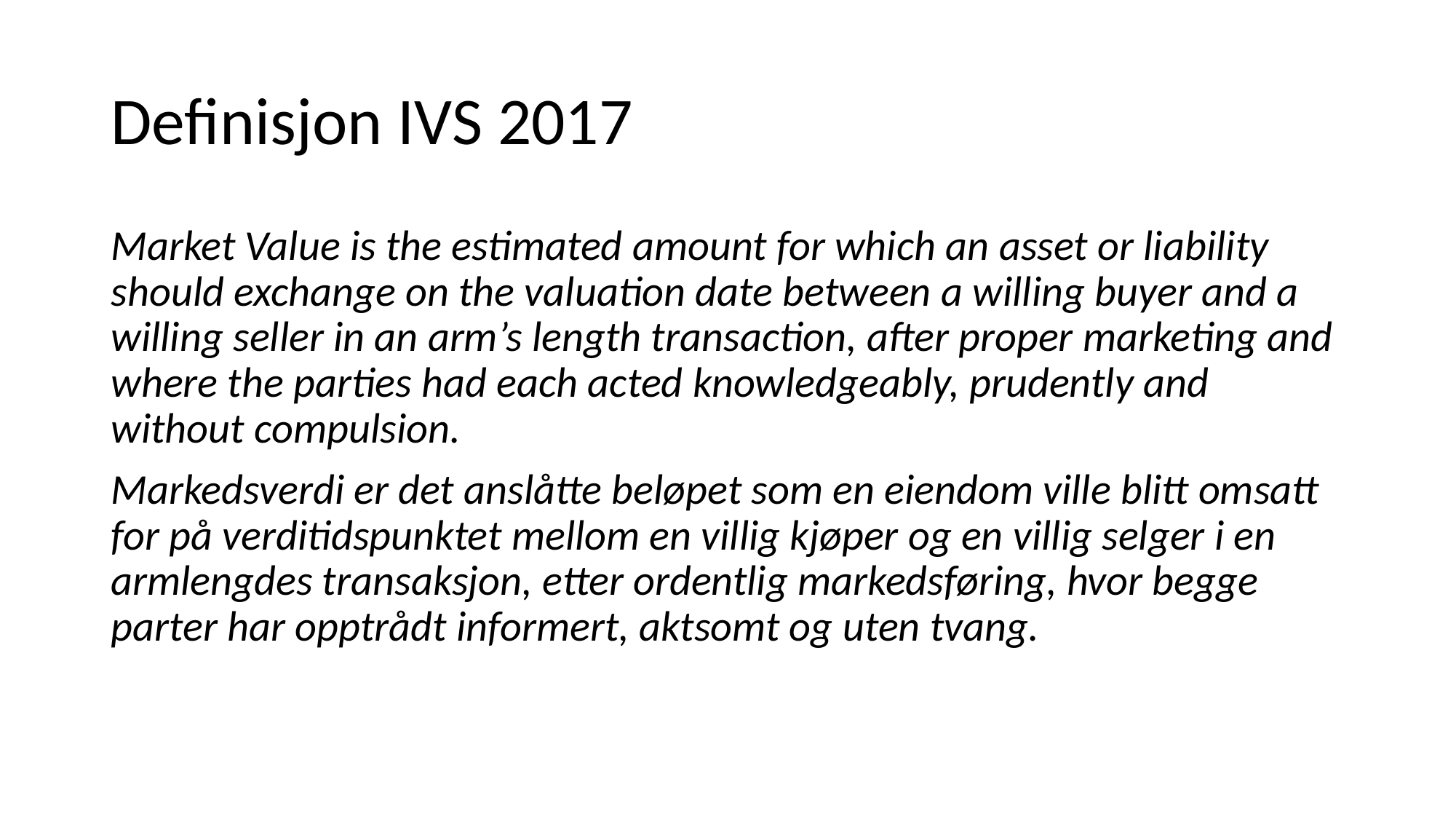

# Definisjon IVS 2017
Market Value is the estimated amount for which an asset or liability should exchange on the valuation date between a willing buyer and a willing seller in an arm’s length transaction, after proper marketing and where the parties had each acted knowledgeably, prudently and without compulsion.
Markedsverdi er det anslåtte beløpet som en eiendom ville blitt omsatt for på verditidspunktet mellom en villig kjøper og en villig selger i en armlengdes transaksjon, etter ordentlig markedsføring, hvor begge parter har opptrådt informert, aktsomt og uten tvang.